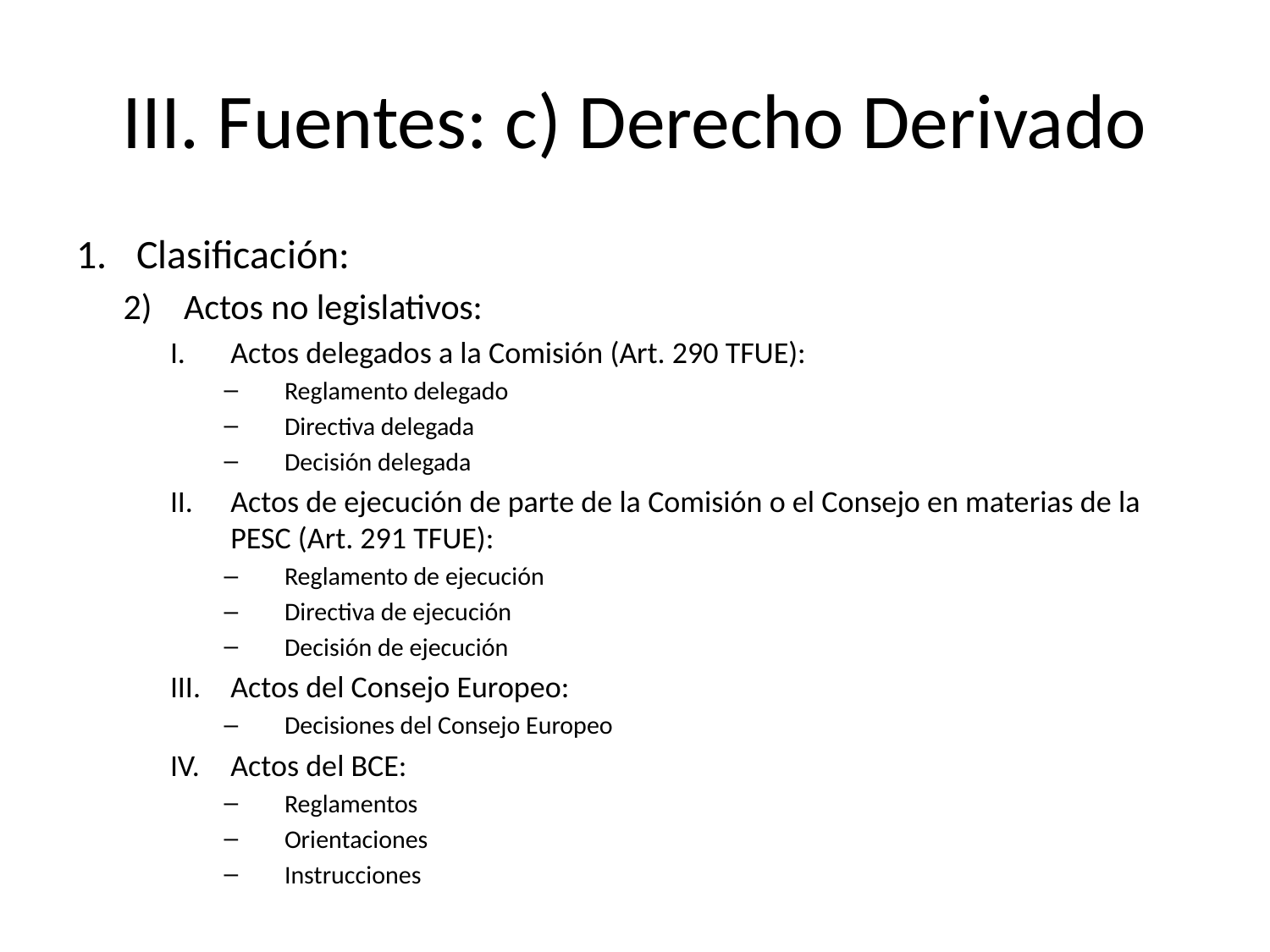

# III. Fuentes: c) Derecho Derivado
Clasificación:
Actos no legislativos:
Actos delegados a la Comisión (Art. 290 TFUE):
Reglamento delegado
Directiva delegada
Decisión delegada
Actos de ejecución de parte de la Comisión o el Consejo en materias de la PESC (Art. 291 TFUE):
Reglamento de ejecución
Directiva de ejecución
Decisión de ejecución
Actos del Consejo Europeo:
Decisiones del Consejo Europeo
Actos del BCE:
Reglamentos
Orientaciones
Instrucciones